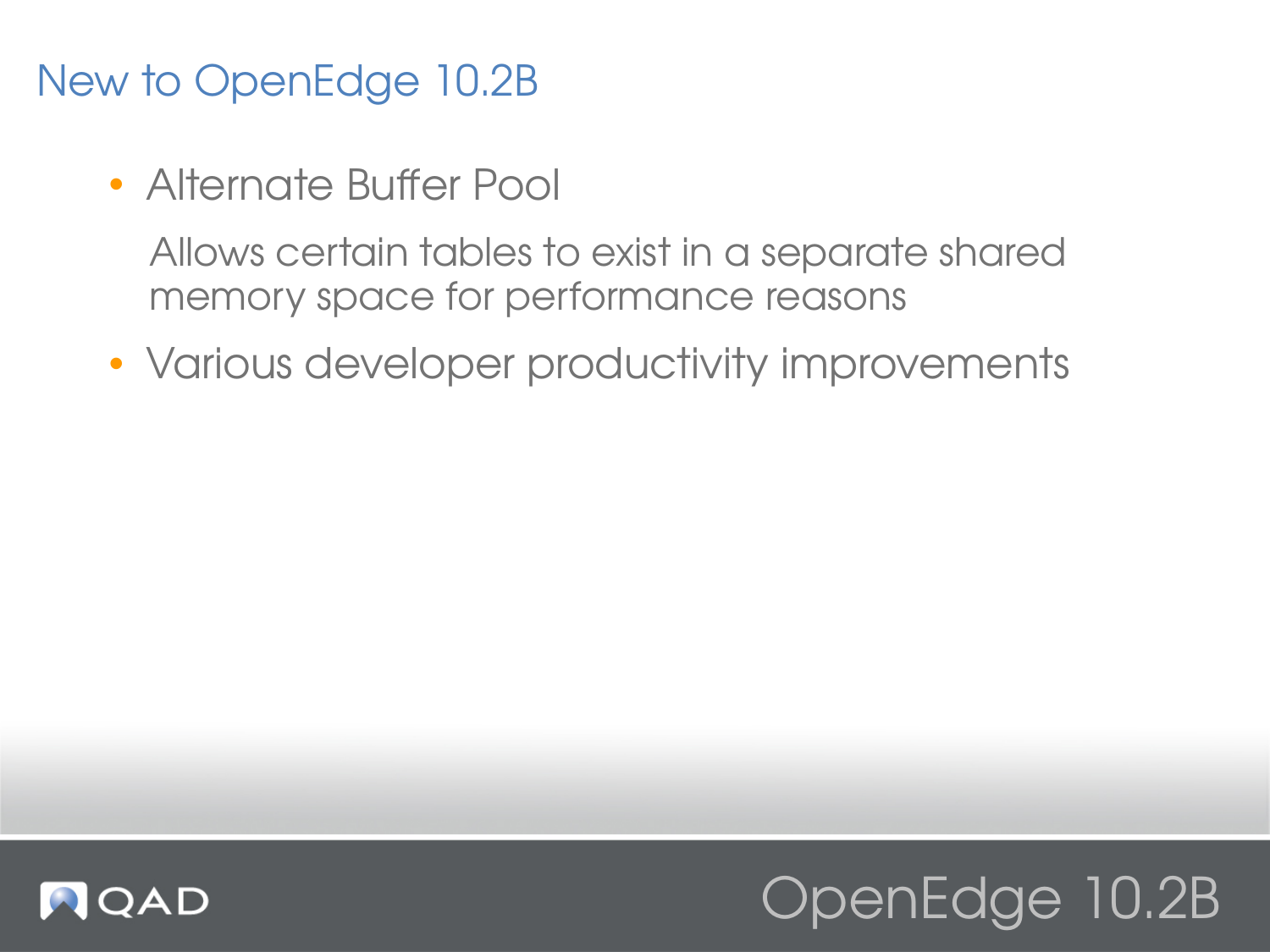

New to OpenEdge 10.2B
Alternate Buffer Pool
Allows certain tables to exist in a separate shared memory space for performance reasons
Various developer productivity improvements

# OpenEdge 10.2B